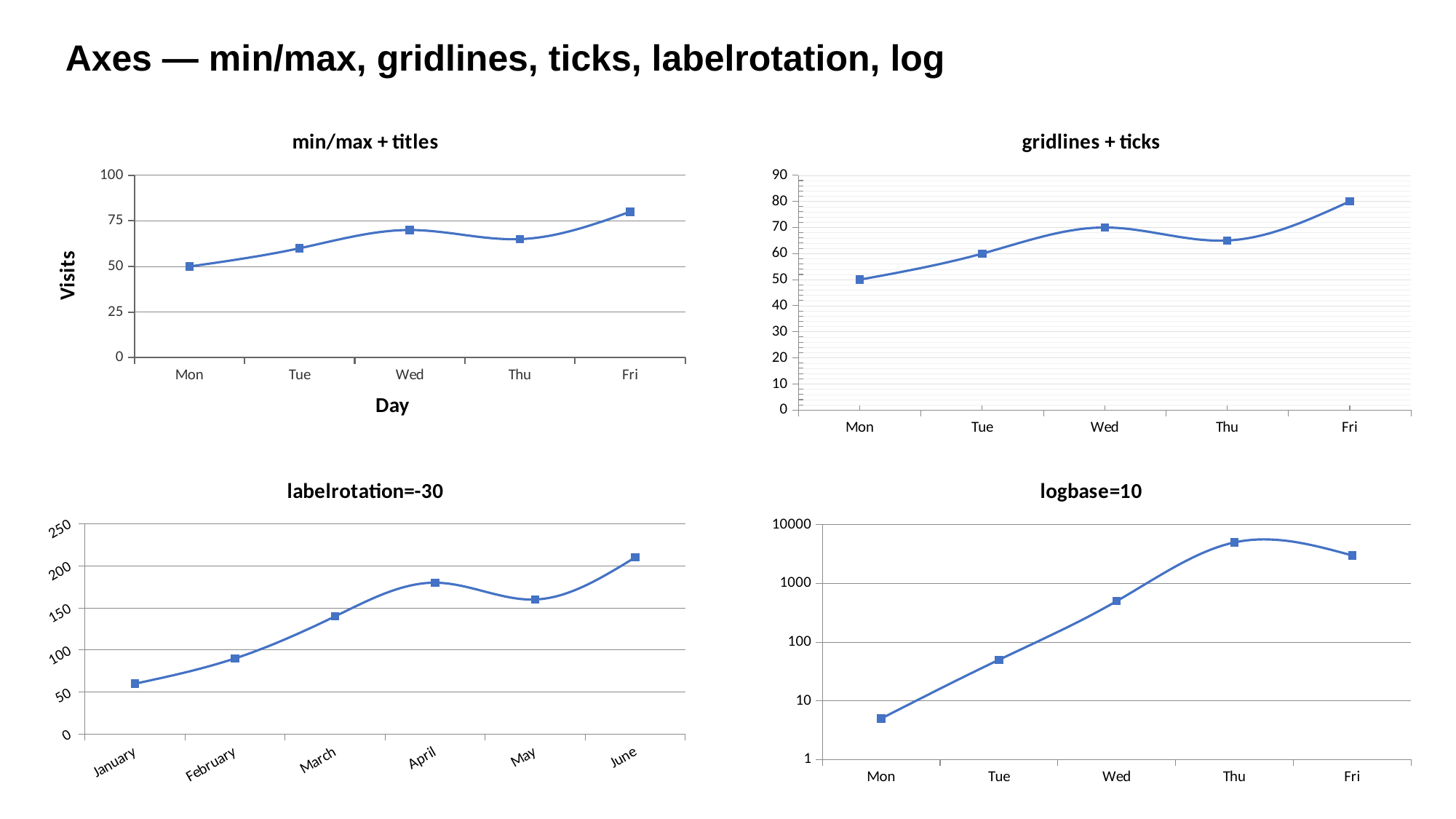

Axes — min/max, gridlines, ticks, labelrotation, log

### Chart: min/max + titles

| Category |  |
|---|---|
| Mon | 50.0 |
| Tue | 60.0 |
| Wed | 70.0 |
| Thu | 65.0 |
| Fri | 80.0 |

### Chart: gridlines + ticks

| Category |  |
|---|---|
| Mon | 50.0 |
| Tue | 60.0 |
| Wed | 70.0 |
| Thu | 65.0 |
| Fri | 80.0 |

### Chart: labelrotation=-30

| Category |  |
|---|---|
| January | 60.0 |
| February | 90.0 |
| March | 140.0 |
| April | 180.0 |
| May | 160.0 |
| June | 210.0 |

### Chart: logbase=10

| Category |  |
|---|---|
| Mon | 5.0 |
| Tue | 50.0 |
| Wed | 500.0 |
| Thu | 5000.0 |
| Fri | 3000.0 |